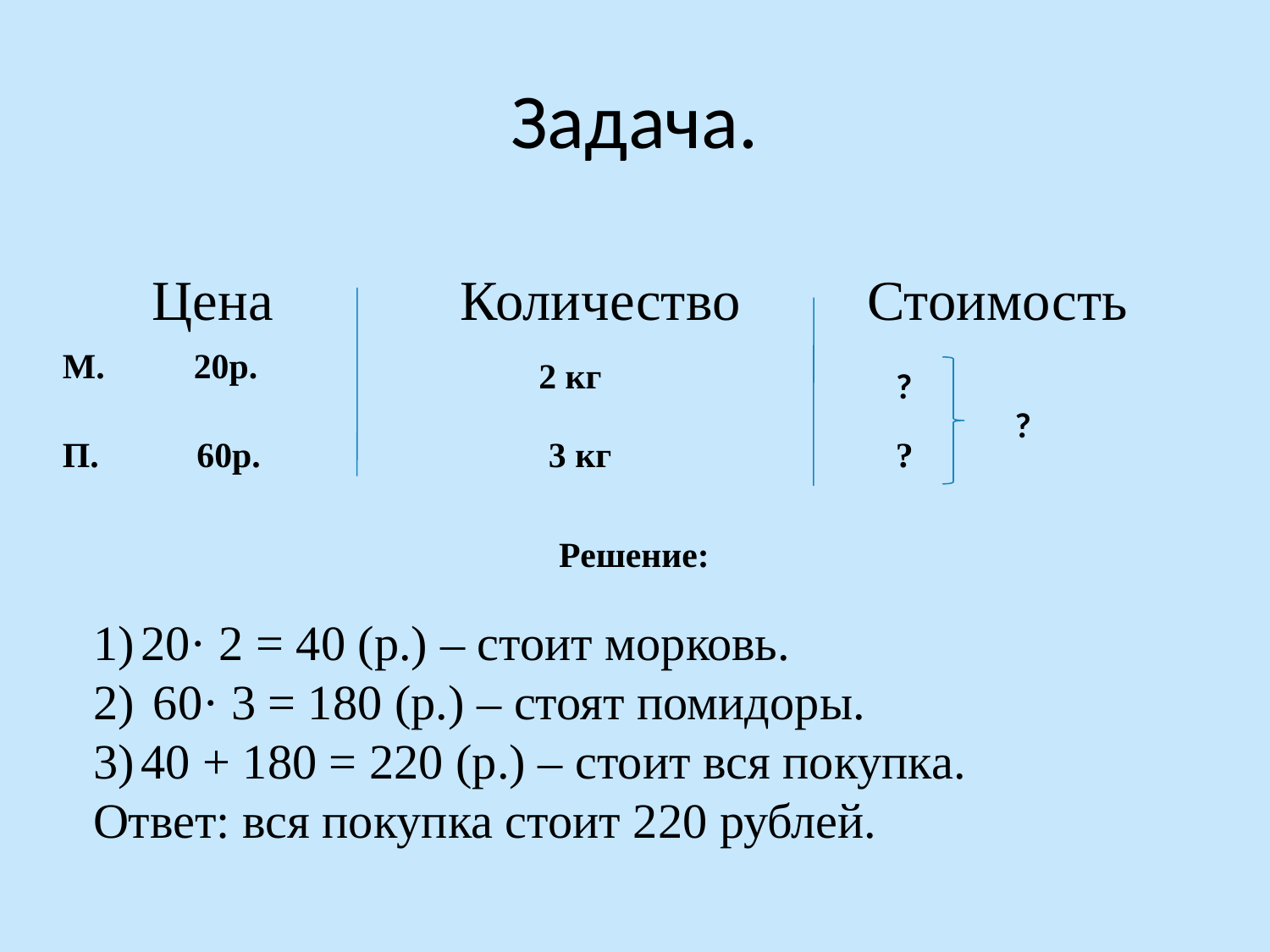

# Задача.
Цена
Количество
Стоимость
М.          20р.
2 кг
?

?
П.           60р.
3 кг
?
Решение:
20· 2 = 40 (р.) – стоит морковь.
 60· 3 = 180 (р.) – стоят помидоры.
40 + 180 = 220 (р.) – стоит вся покупка.
Ответ: вся покупка стоит 220 рублей.